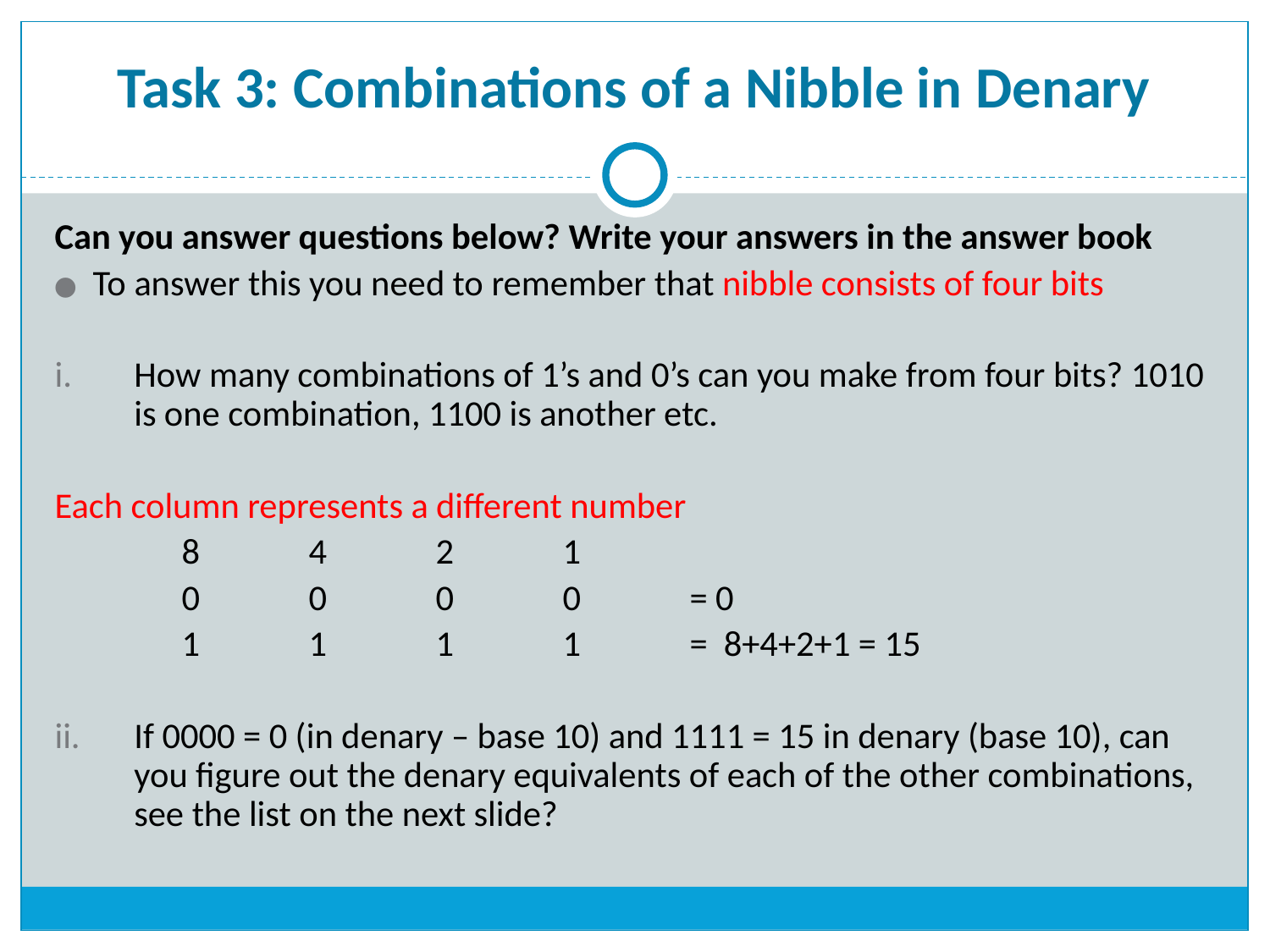

# Task 3: Combinations of a Nibble in Denary
Can you answer questions below? Write your answers in the answer book
To answer this you need to remember that nibble consists of four bits

How many combinations of 1’s and 0’s can you make from four bits? 1010 is one combination, 1100 is another etc.

Each column represents a different number
	8	4	2	1
	0	0	0	0	= 0
	1	1	1	1	=  8+4+2+1 = 15

If 0000 = 0 (in denary – base 10) and 1111 = 15 in denary (base 10), can you figure out the denary equivalents of each of the other combinations, see the list on the next slide?